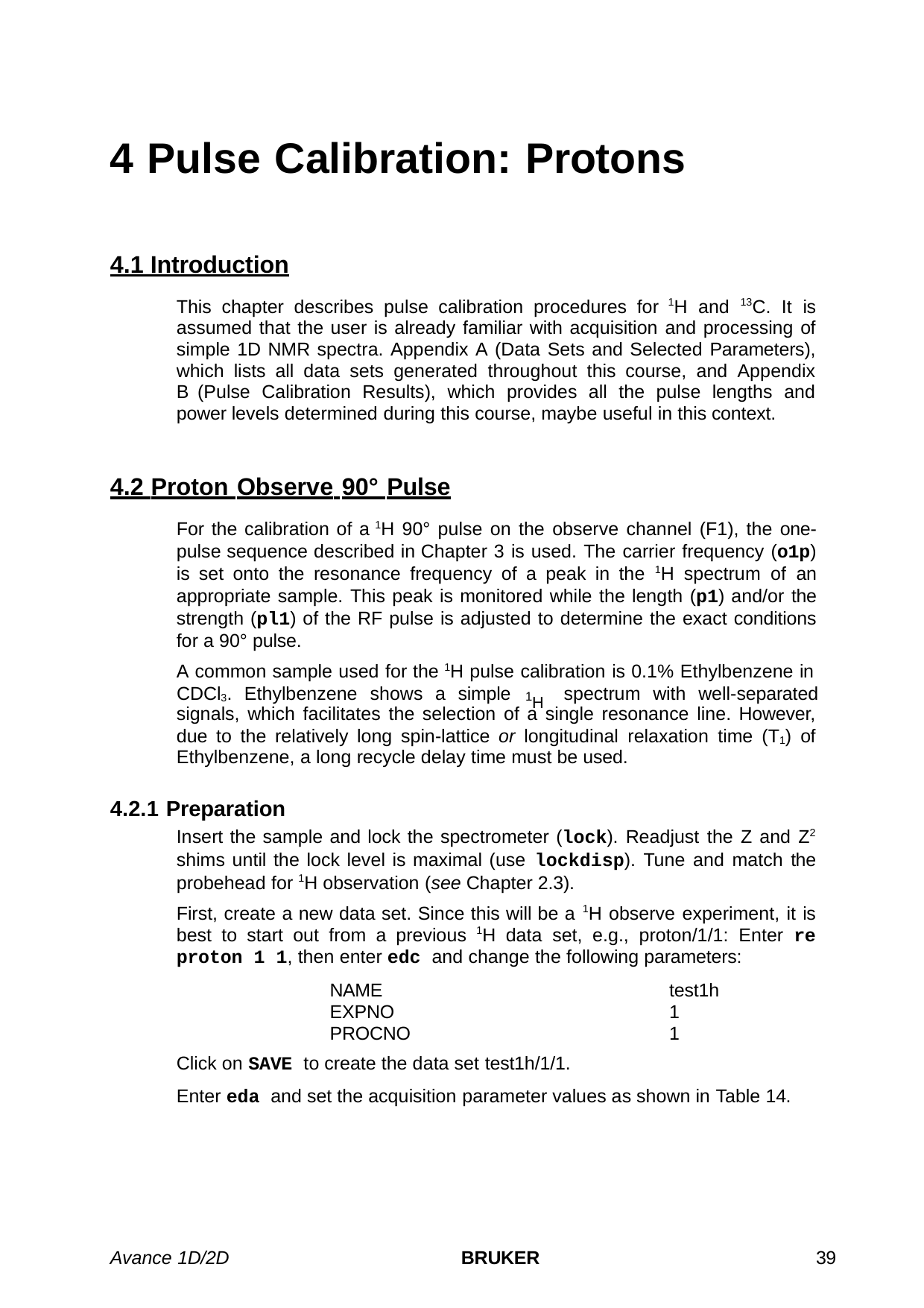

# 4 Pulse Calibration: Protons
4.1 Introduction
This chapter describes pulse calibration procedures for 1H and 13C. It is assumed that the user is already familiar with acquisition and processing of simple 1D NMR spectra. Appendix A (Data Sets and Selected Parameters), which lists all data sets generated throughout this course, and Appendix B (Pulse Calibration Results), which provides all the pulse lengths and power levels determined during this course, maybe useful in this context.
4.2 Proton Observe 90° Pulse
For the calibration of a 1H 90° pulse on the observe channel (F1), the one- pulse sequence described in Chapter 3 is used. The carrier frequency (o1p) is set onto the resonance frequency of a peak in the 1H spectrum of an appropriate sample. This peak is monitored while the length (p1) and/or the strength (pl1) of the RF pulse is adjusted to determine the exact conditions for a 90° pulse.
A common sample used for the 1H pulse calibration is 0.1% Ethylbenzene in
1H
CDCl3. Ethylbenzene shows a simple	spectrum with well-separated
signals, which facilitates the selection of a single resonance line. However, due to the relatively long spin-lattice or longitudinal relaxation time (T1) of Ethylbenzene, a long recycle delay time must be used.

4.2.1 Preparation
Insert the sample and lock the spectrometer (lock). Readjust the Z and Z2 shims until the lock level is maximal (use lockdisp). Tune and match the probehead for 1H observation (see Chapter 2.3).
First, create a new data set. Since this will be a 1H observe experiment, it is best to start out from a previous 1H data set, e.g., proton/1/1: Enter re proton 1 1, then enter edc and change the following parameters:
NAME	test1h
EXPNO	1
PROCNO	1
Click on SAVE to create the data set test1h/1/1.
Enter eda and set the acquisition parameter values as shown in Table 14.
Avance 1D/2D
BRUKER
39